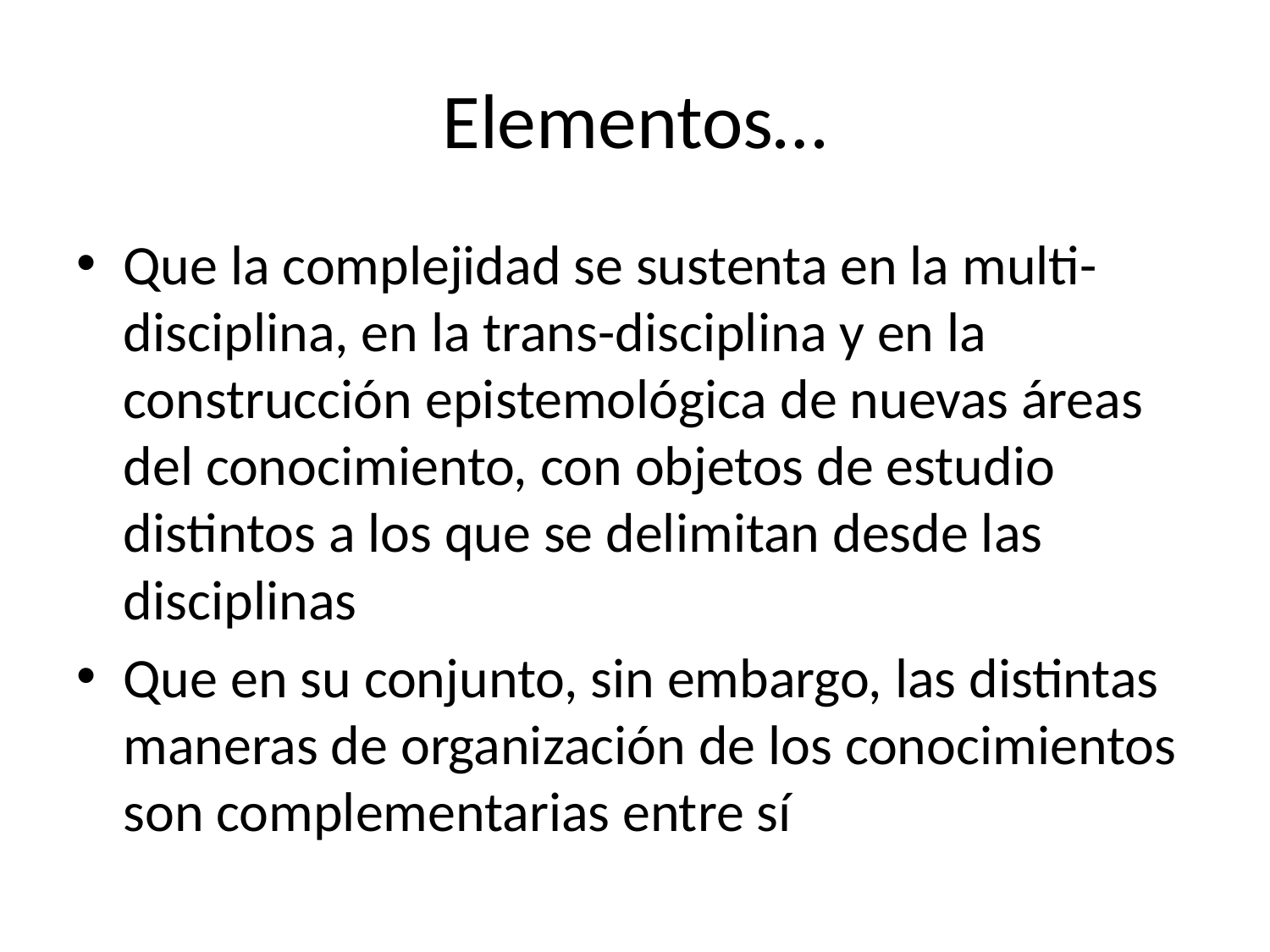

# Elementos…
Que la complejidad se sustenta en la multi-disciplina, en la trans-disciplina y en la construcción epistemológica de nuevas áreas del conocimiento, con objetos de estudio distintos a los que se delimitan desde las disciplinas
Que en su conjunto, sin embargo, las distintas maneras de organización de los conocimientos son complementarias entre sí